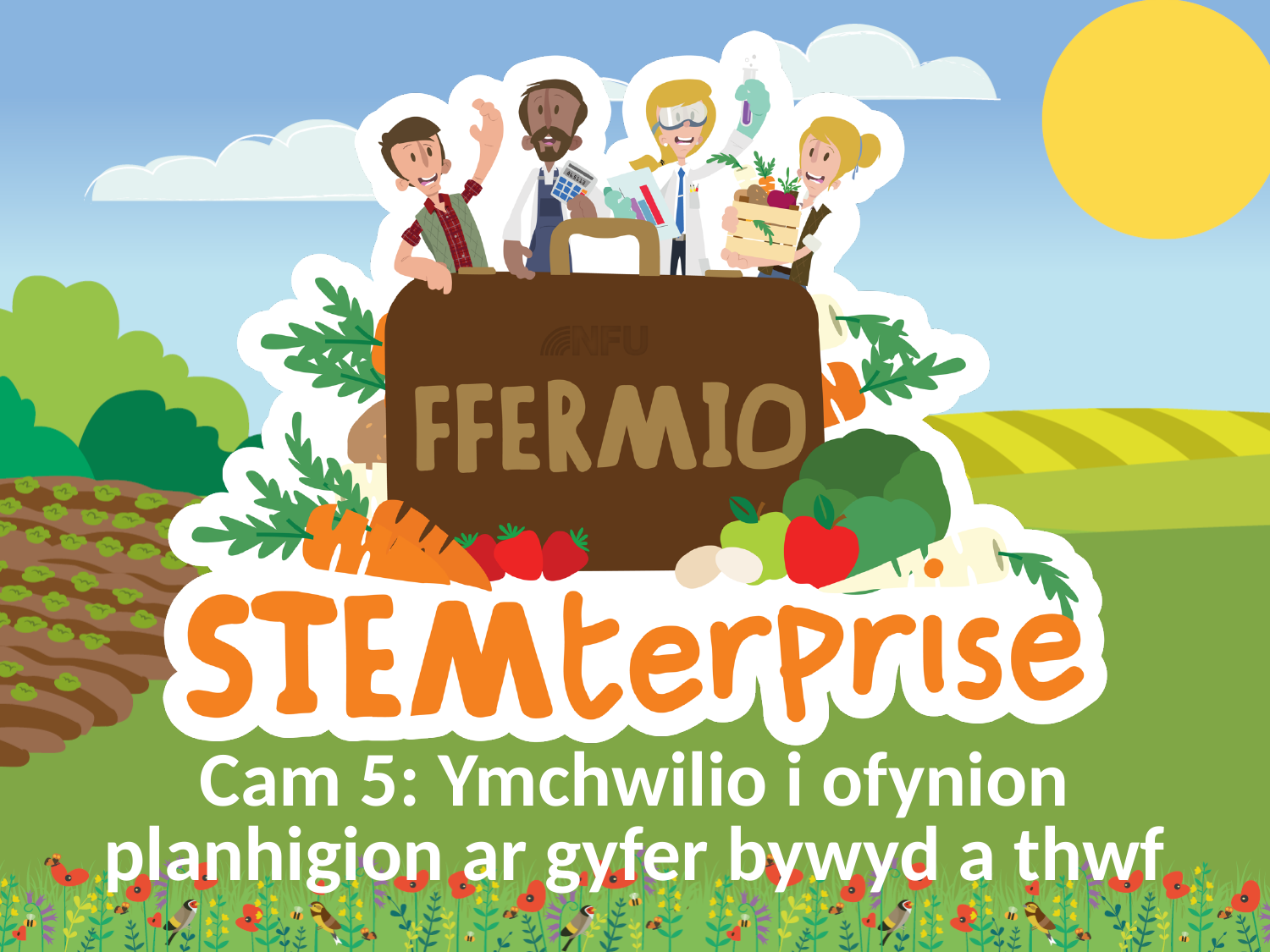

# Cam 5: Ymchwilio i ofynion planhigion ar gyfer bywyd a thwf